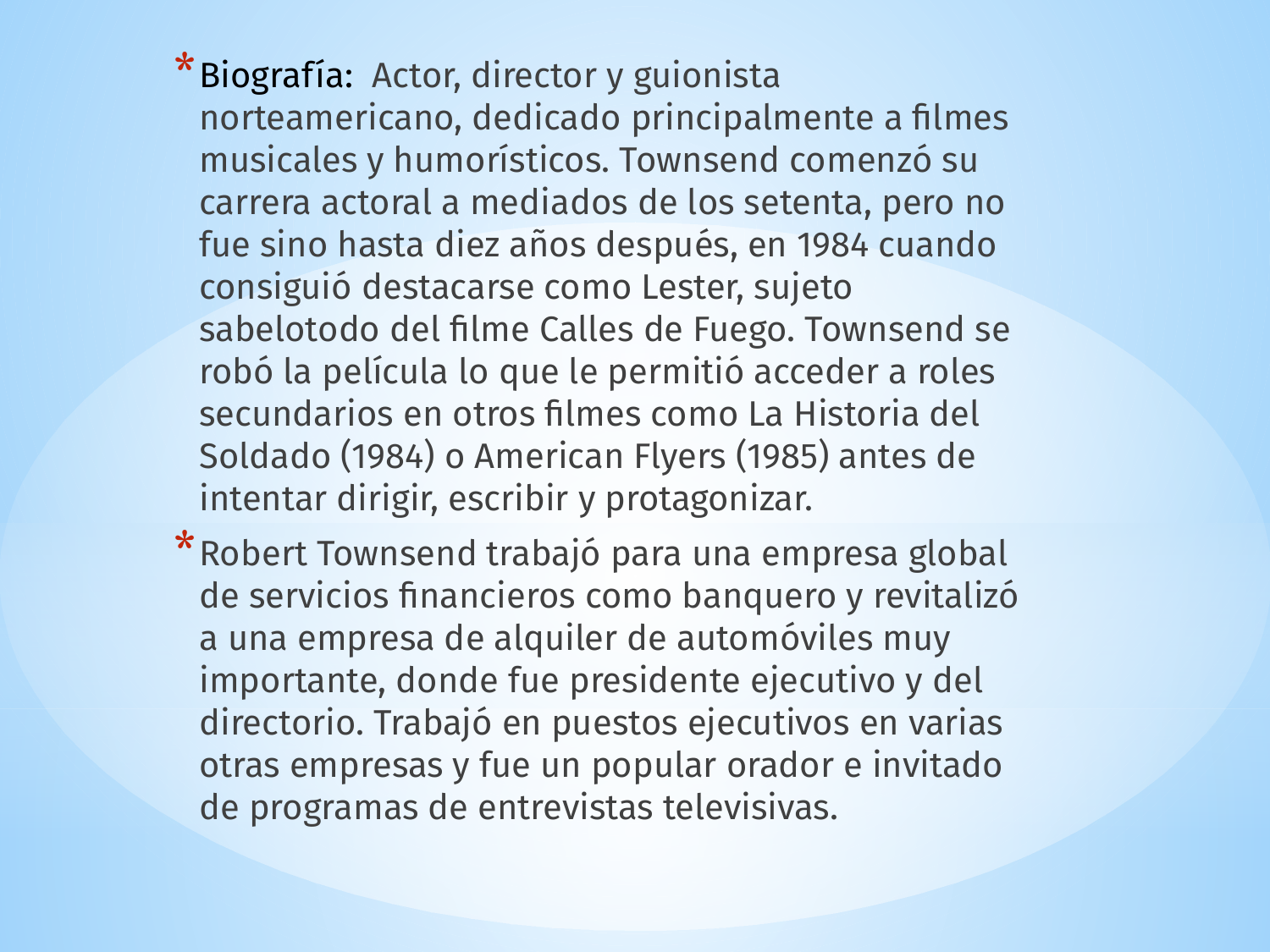

Biografía:  Actor, director y guionista norteamericano, dedicado principalmente a filmes musicales y humorísticos. Townsend comenzó su carrera actoral a mediados de los setenta, pero no fue sino hasta diez años después, en 1984 cuando consiguió destacarse como Lester, sujeto sabelotodo del filme Calles de Fuego. Townsend se robó la película lo que le permitió acceder a roles secundarios en otros filmes como La Historia del Soldado (1984) o American Flyers (1985) antes de intentar dirigir, escribir y protagonizar.
Robert Townsend trabajó para una empresa global de servicios financieros como banquero y revitalizó a una empresa de alquiler de automóviles muy importante, donde fue presidente ejecutivo y del directorio. Trabajó en puestos ejecutivos en varias otras empresas y fue un popular orador e invitado de programas de entrevistas televisivas.

#